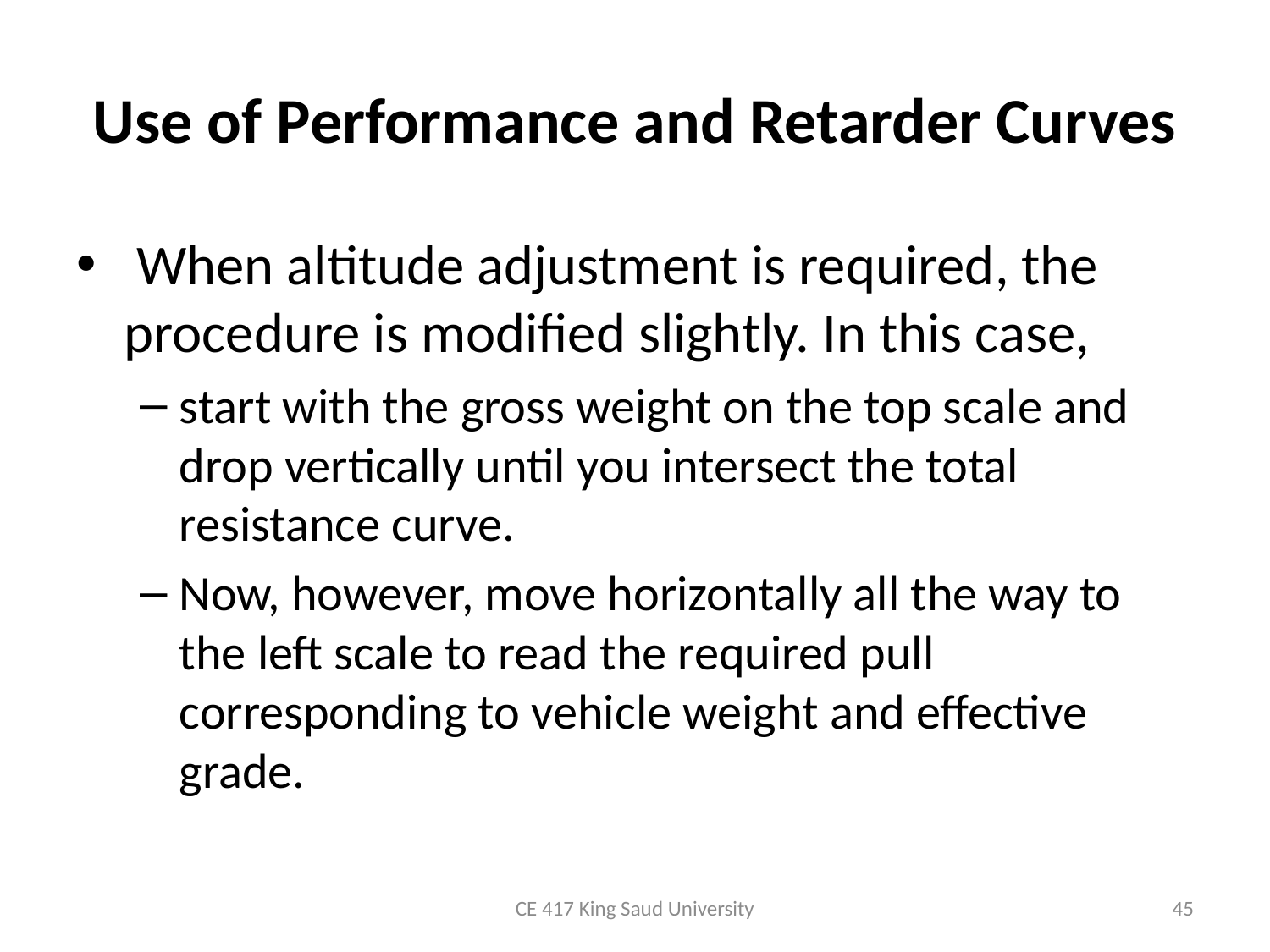

# Use of Performance and Retarder Curves
 When altitude adjustment is required, the procedure is modified slightly. In this case,
start with the gross weight on the top scale and drop vertically until you intersect the total resistance curve.
Now, however, move horizontally all the way to the left scale to read the required pull corresponding to vehicle weight and effective grade.
CE 417 King Saud University
45